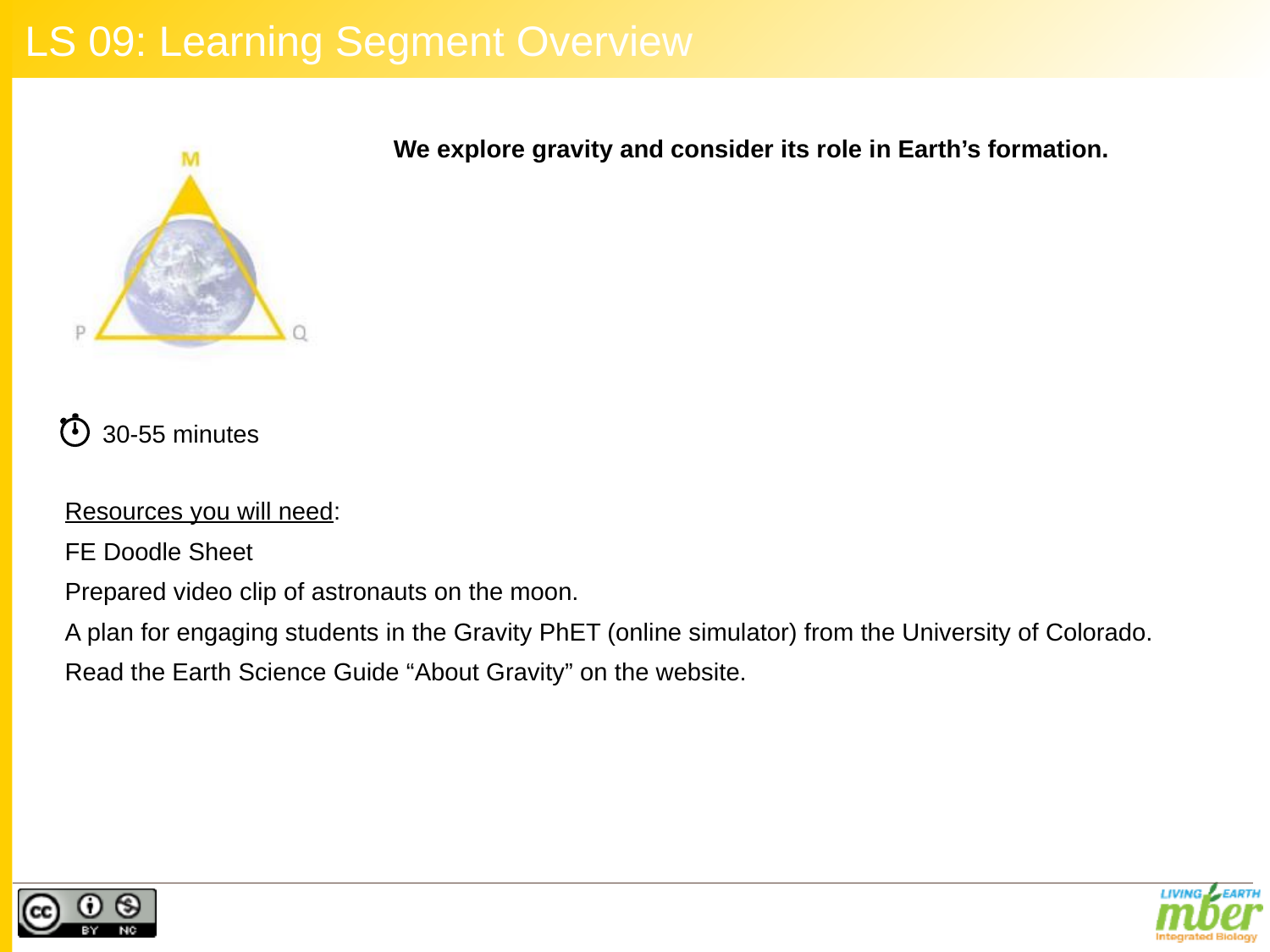

# LS 09: Learning Segment Overview
We explore gravity and consider its role in Earth’s formation.

30-55 minutes
Resources you will need:
FE Doodle Sheet
Prepared video clip of astronauts on the moon.
A plan for engaging students in the Gravity PhET (online simulator) from the University of Colorado.
Read the Earth Science Guide “About Gravity” on the website.